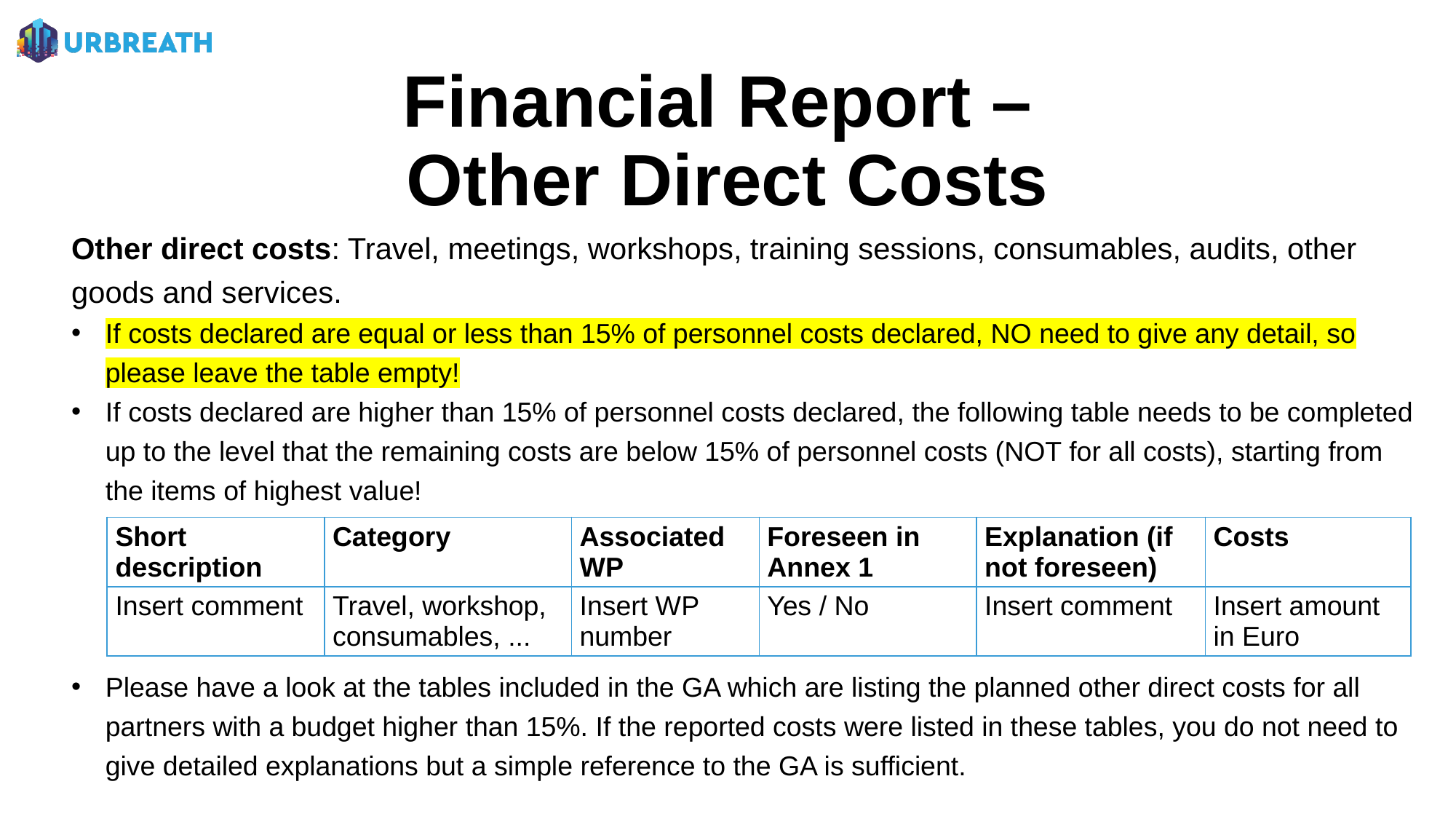

# Financial Report – Other Direct Costs
Other direct costs: Travel, meetings, workshops, training sessions, consumables, audits, other goods and services.
If costs declared are equal or less than 15% of personnel costs declared, NO need to give any detail, so please leave the table empty!
If costs declared are higher than 15% of personnel costs declared, the following table needs to be completed up to the level that the remaining costs are below 15% of personnel costs (NOT for all costs), starting from the items of highest value!

Please have a look at the tables included in the GA which are listing the planned other direct costs for all partners with a budget higher than 15%. If the reported costs were listed in these tables, you do not need to give detailed explanations but a simple reference to the GA is sufficient.

| Short description | Category | Associated WP | Foreseen in Annex 1 | Explanation (if not foreseen) | Costs |
| --- | --- | --- | --- | --- | --- |
| Insert comment | Travel, workshop, consumables, ... | Insert WP number | Yes / No | Insert comment | Insert amount in Euro |